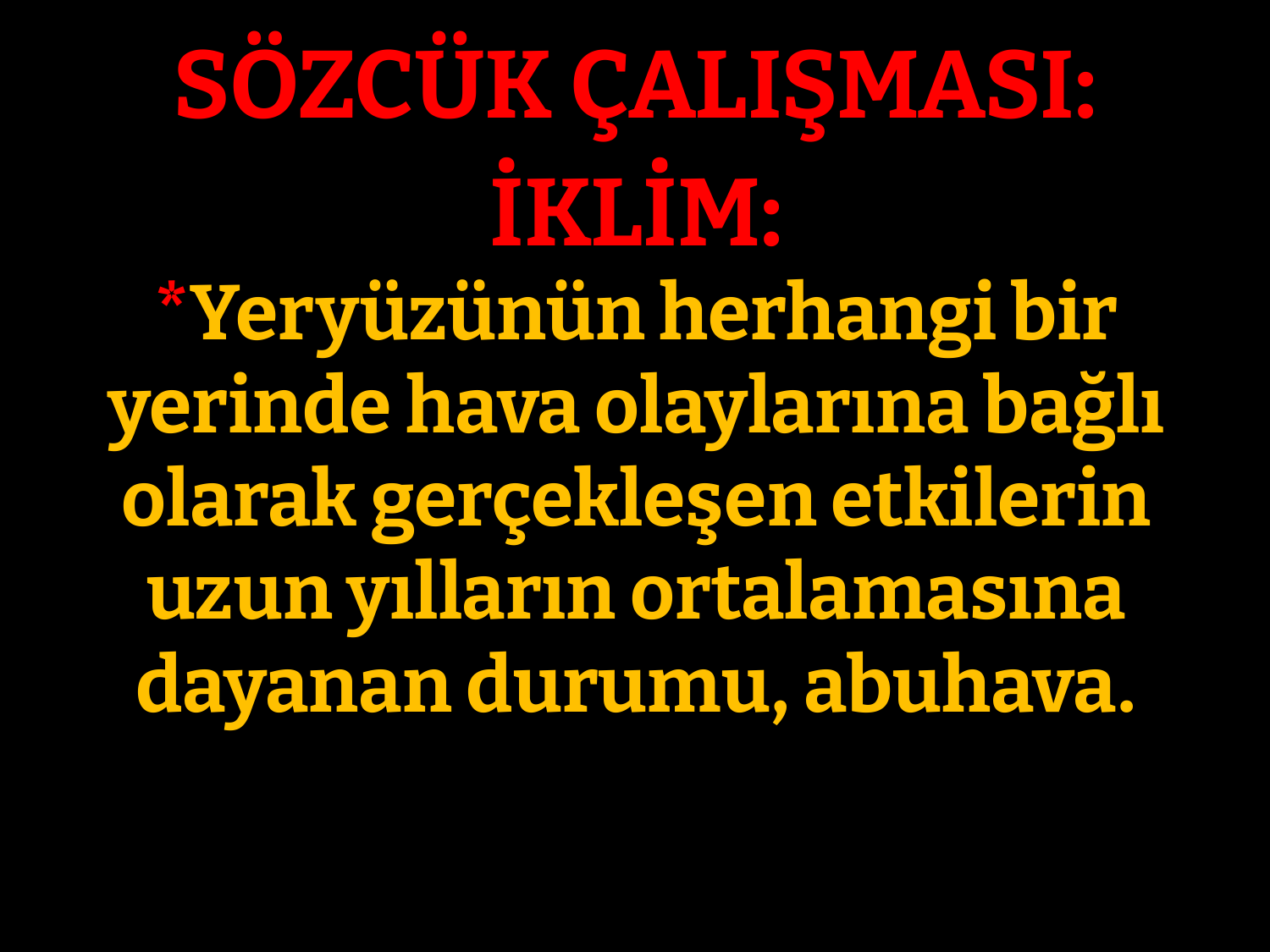

SÖZCÜK ÇALIŞMASI:
İKLİM:
*Yeryüzünün herhangi bir yerinde hava olaylarına bağlı olarak gerçekleşen etkilerin uzun yılların ortalamasına dayanan durumu, abuhava.